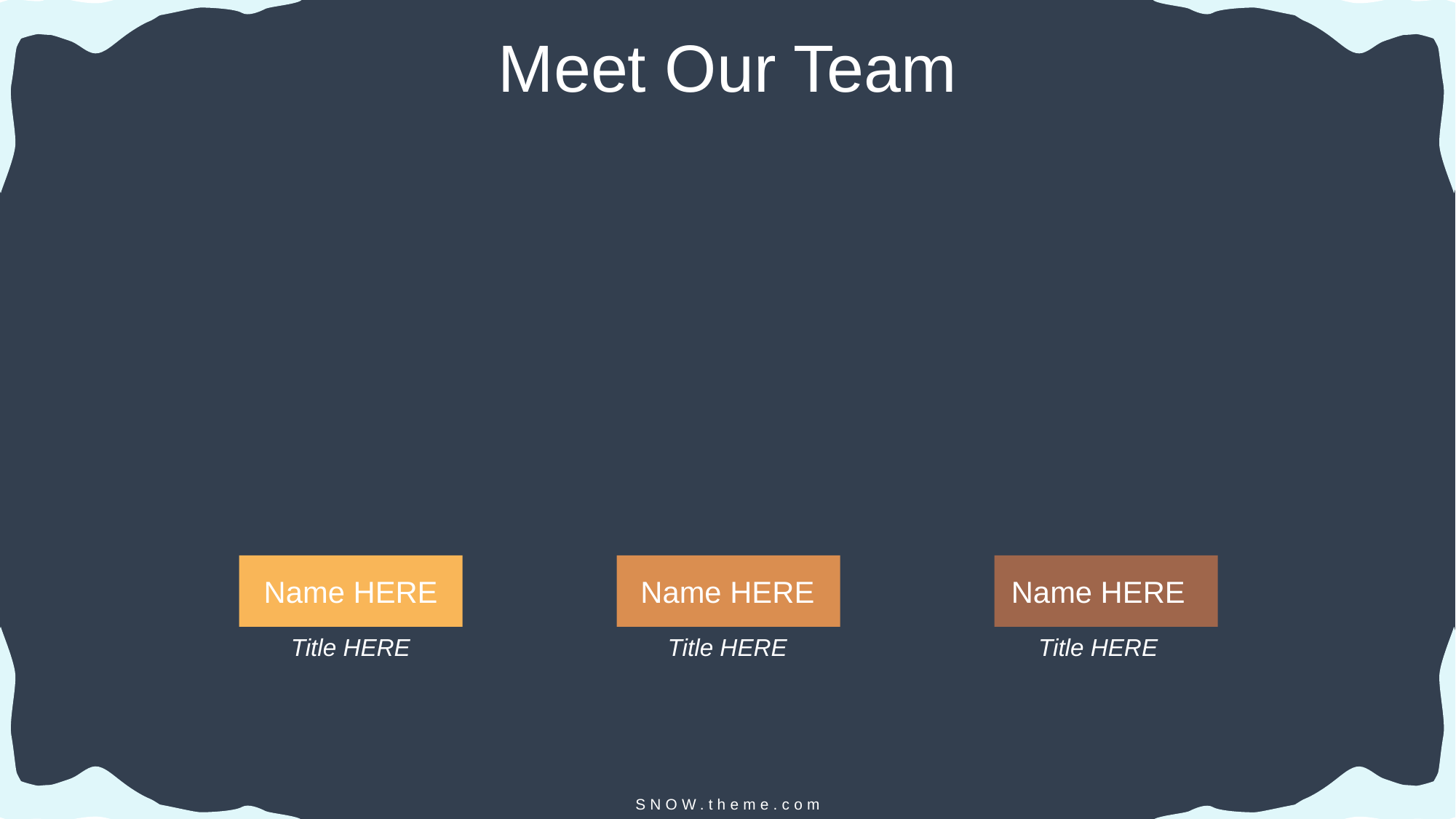

Meet Our Team

Name HERE
Name HERE
Name HERE
Title HERE
Title HERE
Title HERE